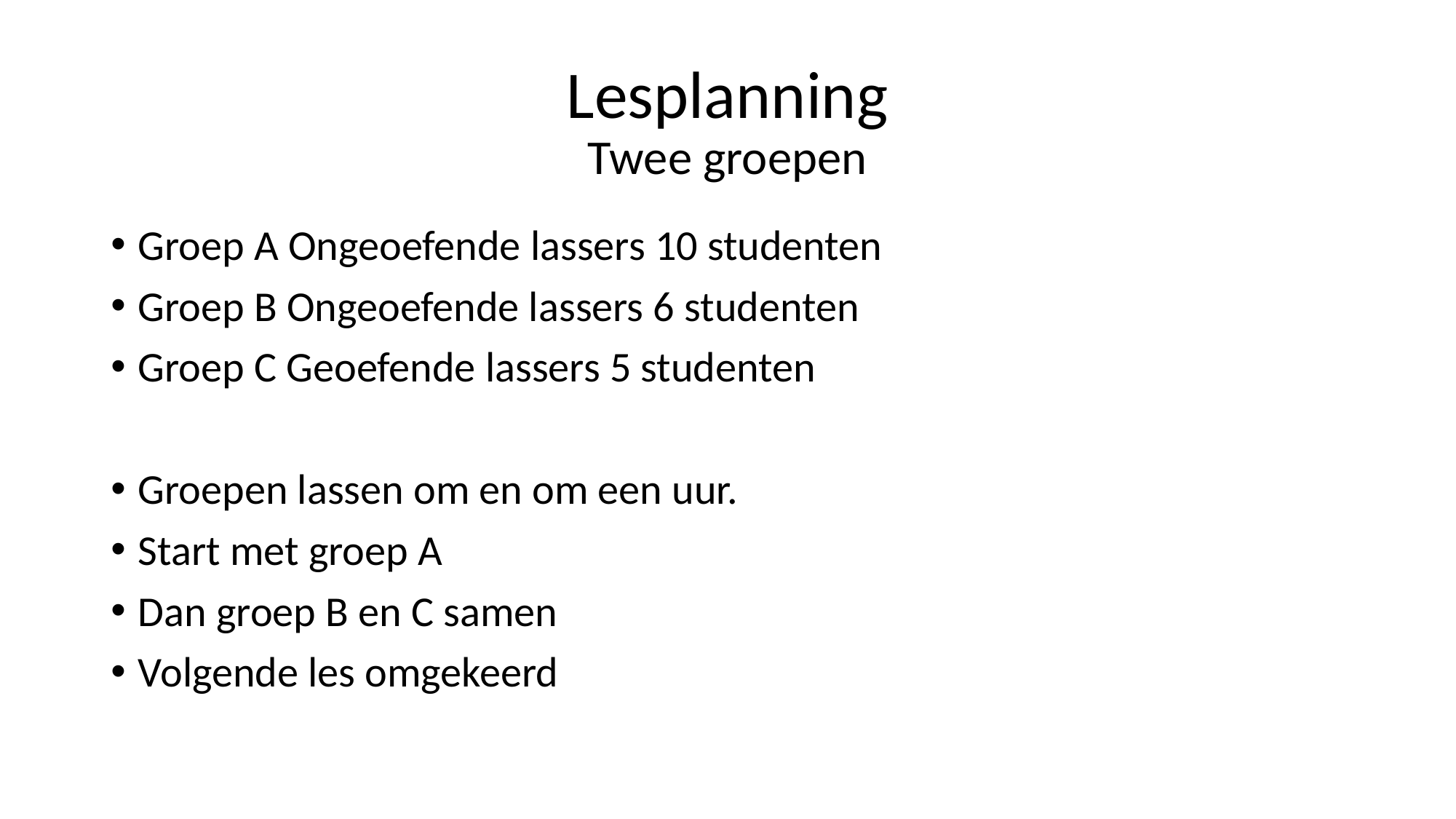

# Lesplanning Twee groepen
Groep A Ongeoefende lassers 10 studenten
Groep B Ongeoefende lassers 6 studenten
Groep C Geoefende lassers 5 studenten

Groepen lassen om en om een uur.
Start met groep A
Dan groep B en C samen
Volgende les omgekeerd